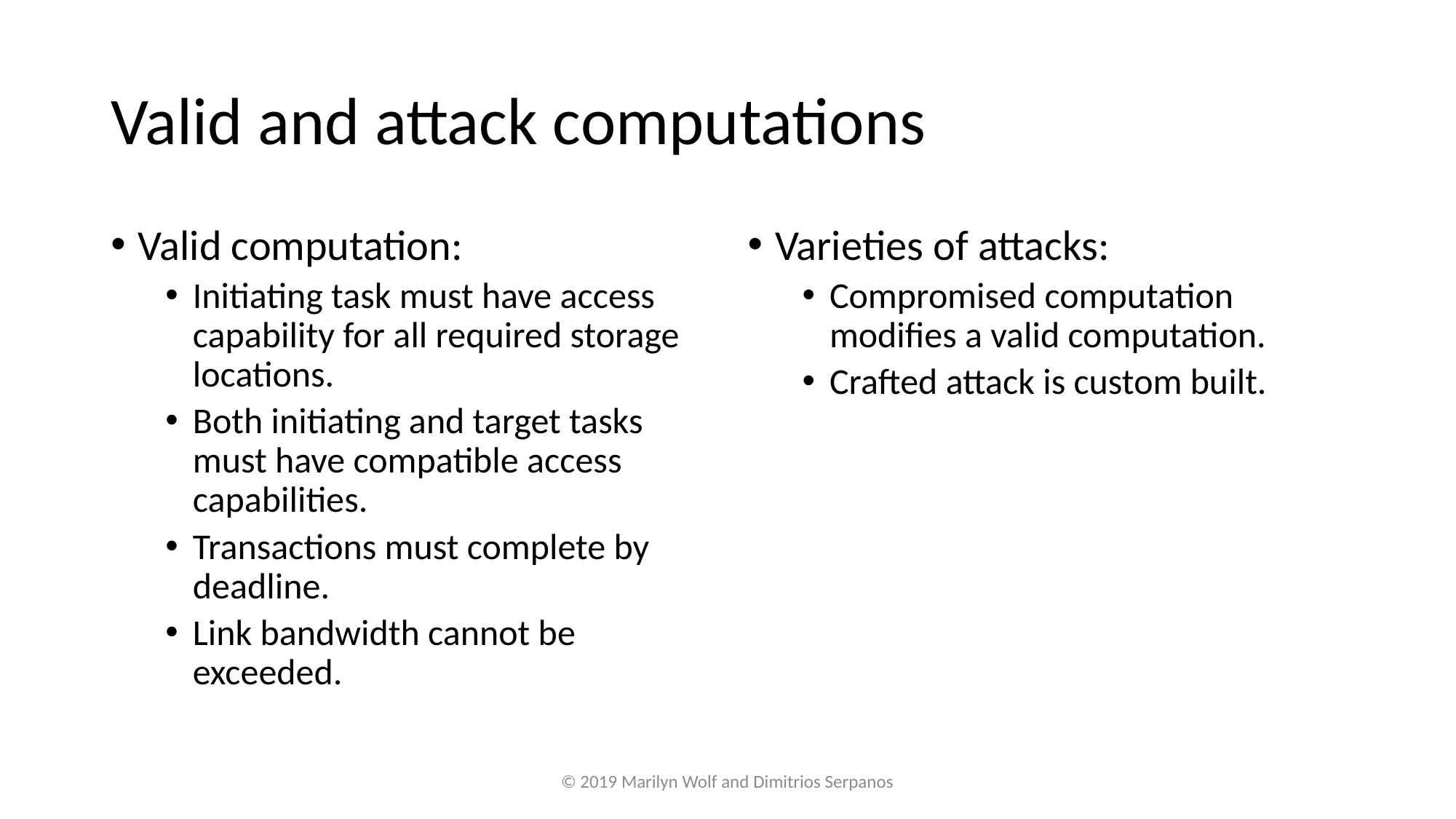

# Valid and attack computations
Valid computation:
Initiating task must have access capability for all required storage locations.
Both initiating and target tasks must have compatible access capabilities.
Transactions must complete by deadline.
Link bandwidth cannot be exceeded.
Varieties of attacks:
Compromised computation modifies a valid computation.
Crafted attack is custom built.
© 2019 Marilyn Wolf and Dimitrios Serpanos